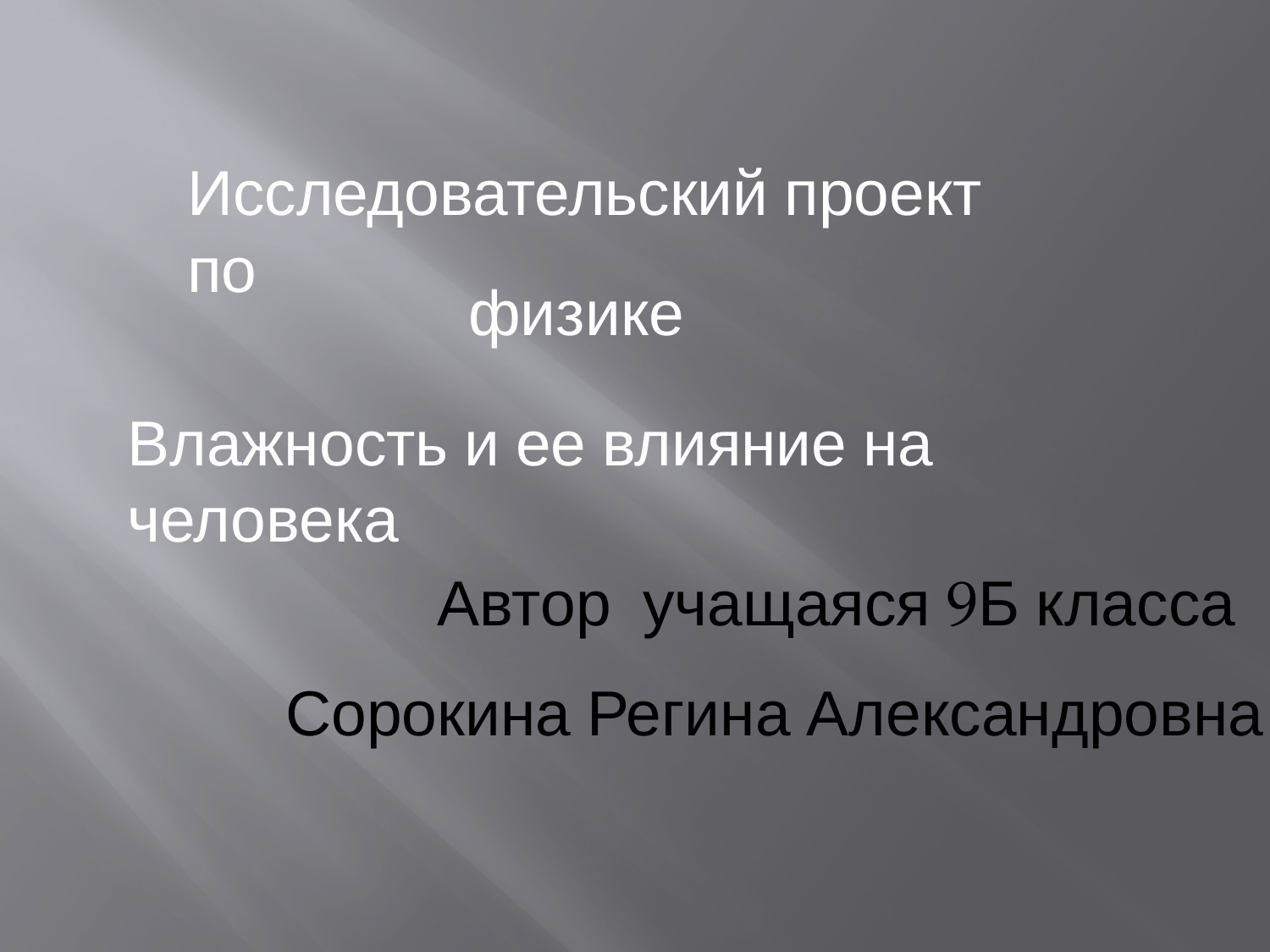

Исследовательский проект  по
физике
Влажность и ее влияние на человека
Автор  учащаяся 9Б класса
               Сорокина Регина Александровна